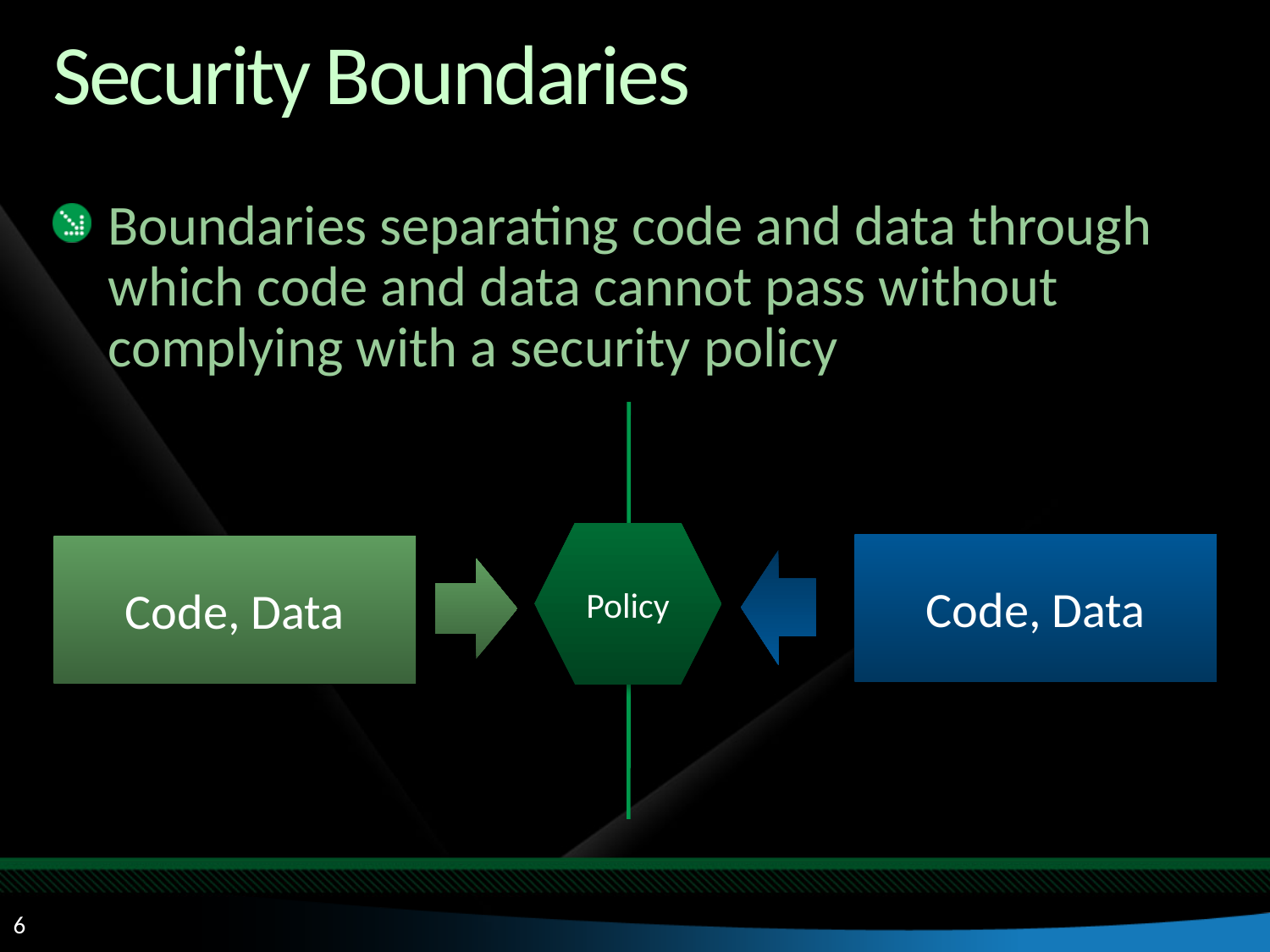

# Security Boundaries
Boundaries separating code and data through which code and data cannot pass without complying with a security policy

Policy
Code, Data
Code, Data